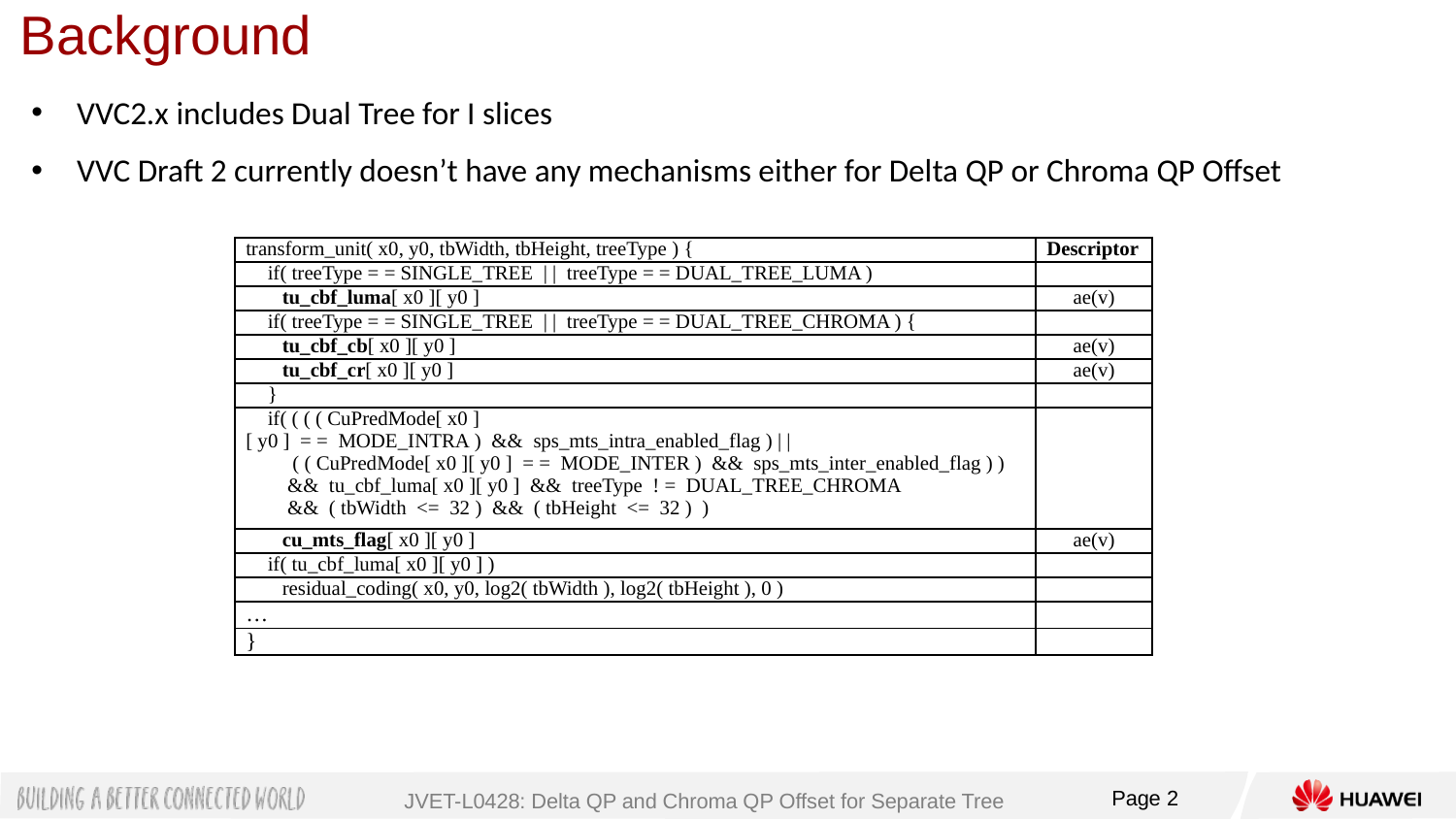

# Background
VVC2.x includes Dual Tree for I slices
VVC Draft 2 currently doesn’t have any mechanisms either for Delta QP or Chroma QP Offset
| transform\_unit( x0, y0, tbWidth, tbHeight, treeType ) { | Descriptor |
| --- | --- |
| if( treeType = = SINGLE\_TREE | | treeType = = DUAL\_TREE\_LUMA ) |  |
| tu\_cbf\_luma[ x0 ][ y0 ] | ae(v) |
| if( treeType = = SINGLE\_TREE | | treeType = = DUAL\_TREE\_CHROMA ) { |  |
| tu\_cbf\_cb[ x0 ][ y0 ] | ae(v) |
| tu\_cbf\_cr[ x0 ][ y0 ] | ae(v) |
| } |  |
| if( ( ( ( CuPredMode[ x0 ][ y0 ]  = =  MODE\_INTRA )  &&  sps\_mts\_intra\_enabled\_flag ) | | ( ( CuPredMode[ x0 ][ y0 ]  = =  MODE\_INTER )  &&  sps\_mts\_inter\_enabled\_flag ) ) &&  tu\_cbf\_luma[ x0 ][ y0 ]  &&  treeType ! = DUAL\_TREE\_CHROMA &&  ( tbWidth  <=  32 )  &&  ( tbHeight  <=  32 ) ) |  |
| cu\_mts\_flag[ x0 ][ y0 ] | ae(v) |
| if( tu\_cbf\_luma[ x0 ][ y0 ] ) |  |
| residual\_coding( x0, y0, log2( tbWidth ), log2( tbHeight ), 0 ) |  |
| … |  |
| } |  |